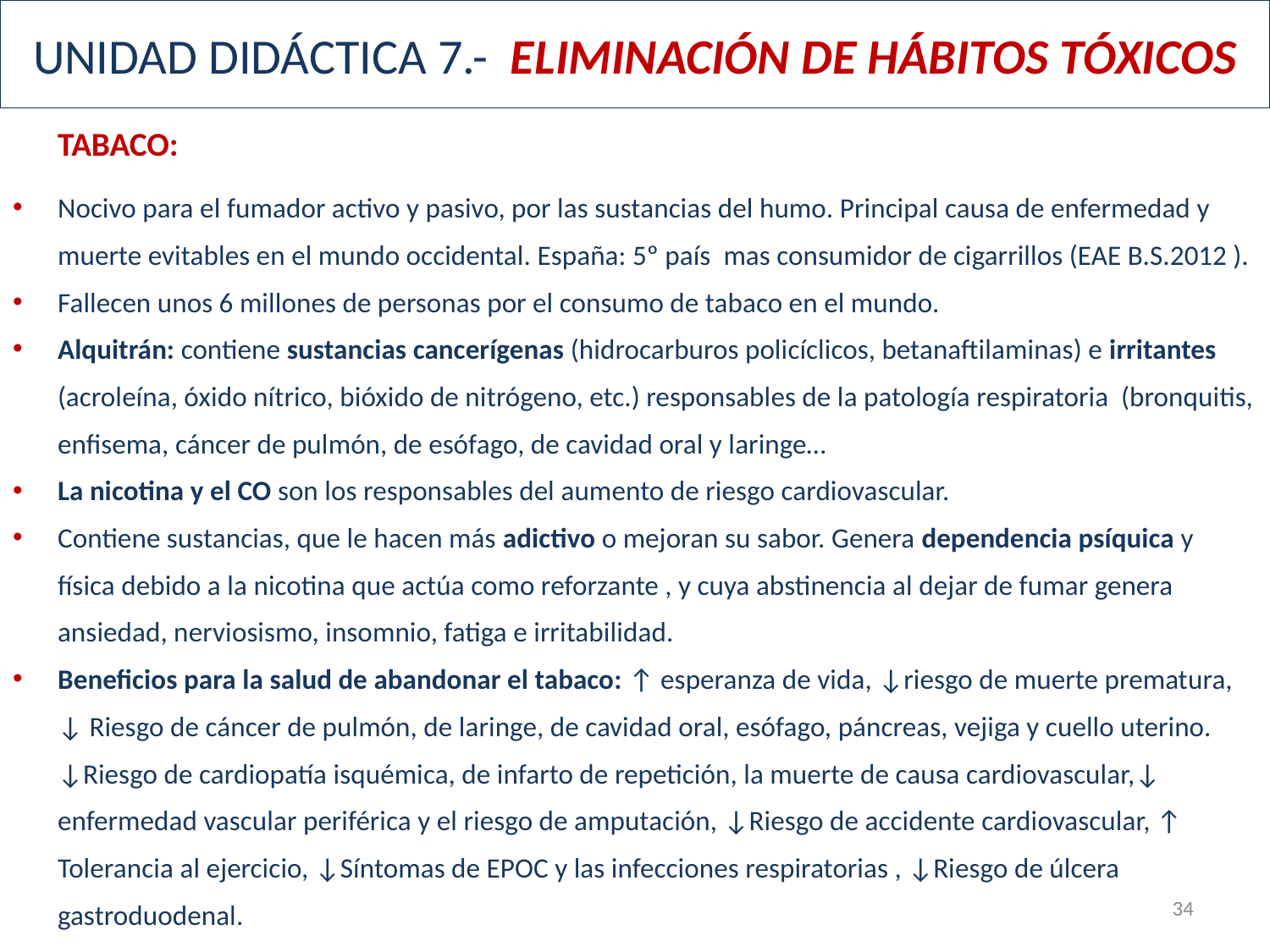

# UNIDAD DIDÁCTICA 7.-  ELIMINACIÓN DE HÁBITOS TÓXICOS
	TABACO:

Nocivo para el fumador activo y pasivo, por las sustancias del humo. Principal causa de enfermedad y muerte evitables en el mundo occidental. España: 5º país  mas consumidor de cigarrillos (EAE B.S.2012 ).
Fallecen unos 6 millones de personas por el consumo de tabaco en el mundo.
Alquitrán: contiene sustancias cancerígenas (hidrocarburos policíclicos, betanaftilaminas) e irritantes (acroleína, óxido nítrico, bióxido de nitrógeno, etc.) responsables de la patología respiratoria  (bronquitis, enfisema, cáncer de pulmón, de esófago, de cavidad oral y laringe…
La nicotina y el CO son los responsables del aumento de riesgo cardiovascular.
Contiene sustancias, que le hacen más adictivo o mejoran su sabor. Genera dependencia psíquica y física debido a la nicotina que actúa como reforzante , y cuya abstinencia al dejar de fumar genera ansiedad, nerviosismo, insomnio, fatiga e irritabilidad.
Beneficios para la salud de abandonar el tabaco: ↑ esperanza de vida, ↓riesgo de muerte prematura, ↓ Riesgo de cáncer de pulmón, de laringe, de cavidad oral, esófago, páncreas, vejiga y cuello uterino. ↓Riesgo de cardiopatía isquémica, de infarto de repetición, la muerte de causa cardiovascular,↓  enfermedad vascular periférica y el riesgo de amputación, ↓Riesgo de accidente cardiovascular, ↑ Tolerancia al ejercicio, ↓Síntomas de EPOC y las infecciones respiratorias , ↓Riesgo de úlcera gastroduodenal.
34